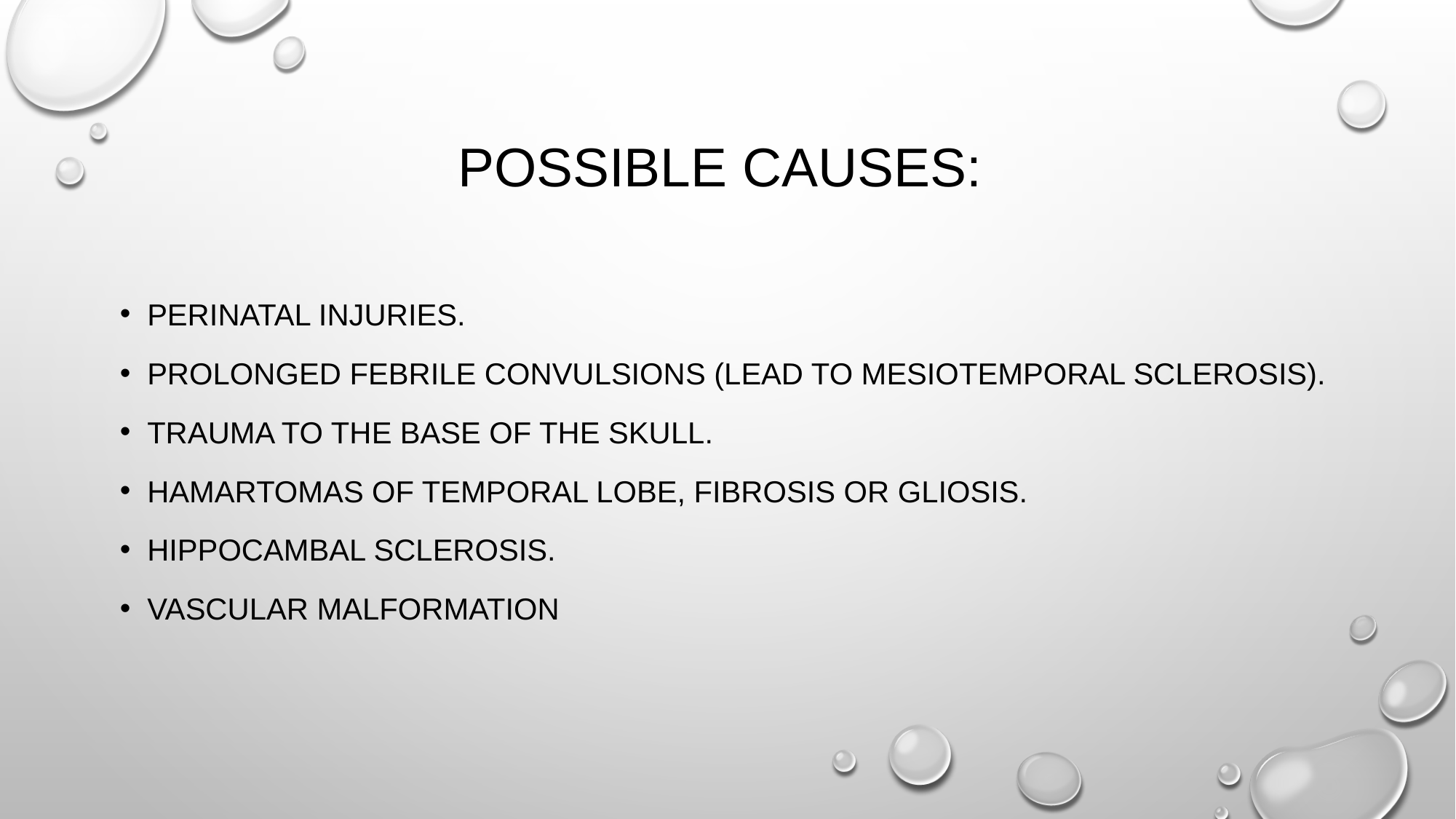

# Possible Causes:
Perinatal injuries.
Prolonged febrile convulsions (lead to mesiotemporal sclerosis).
Trauma to the base of the skull.
Hamartomas of temporal lobe, fibrosis or gliosis.
Hippocambal sclerosis.
Vascular malformation